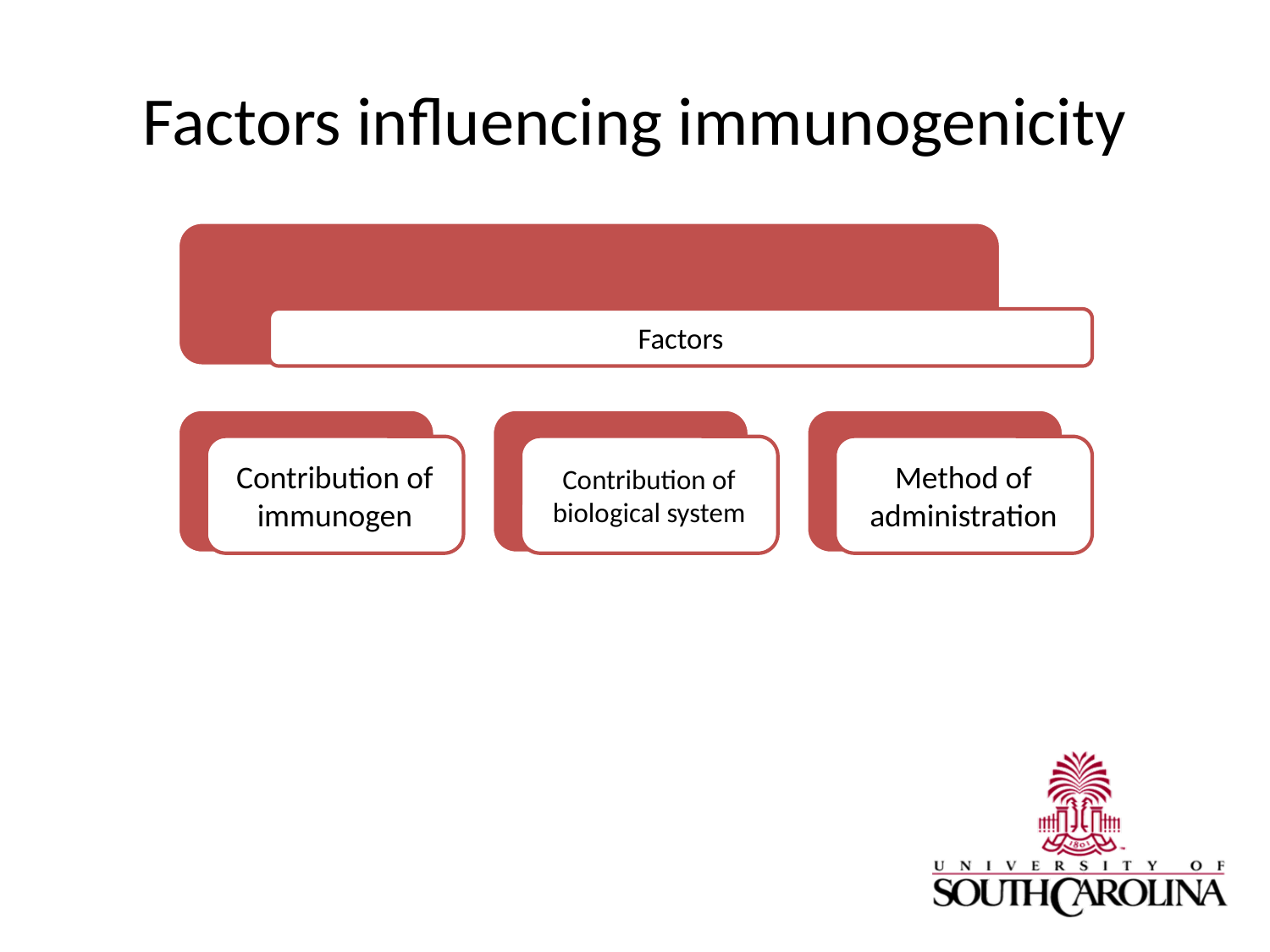

# Factors influencing immunogenicity
Factors
Contribution of immunogen
Contribution of biological system
Method of administration